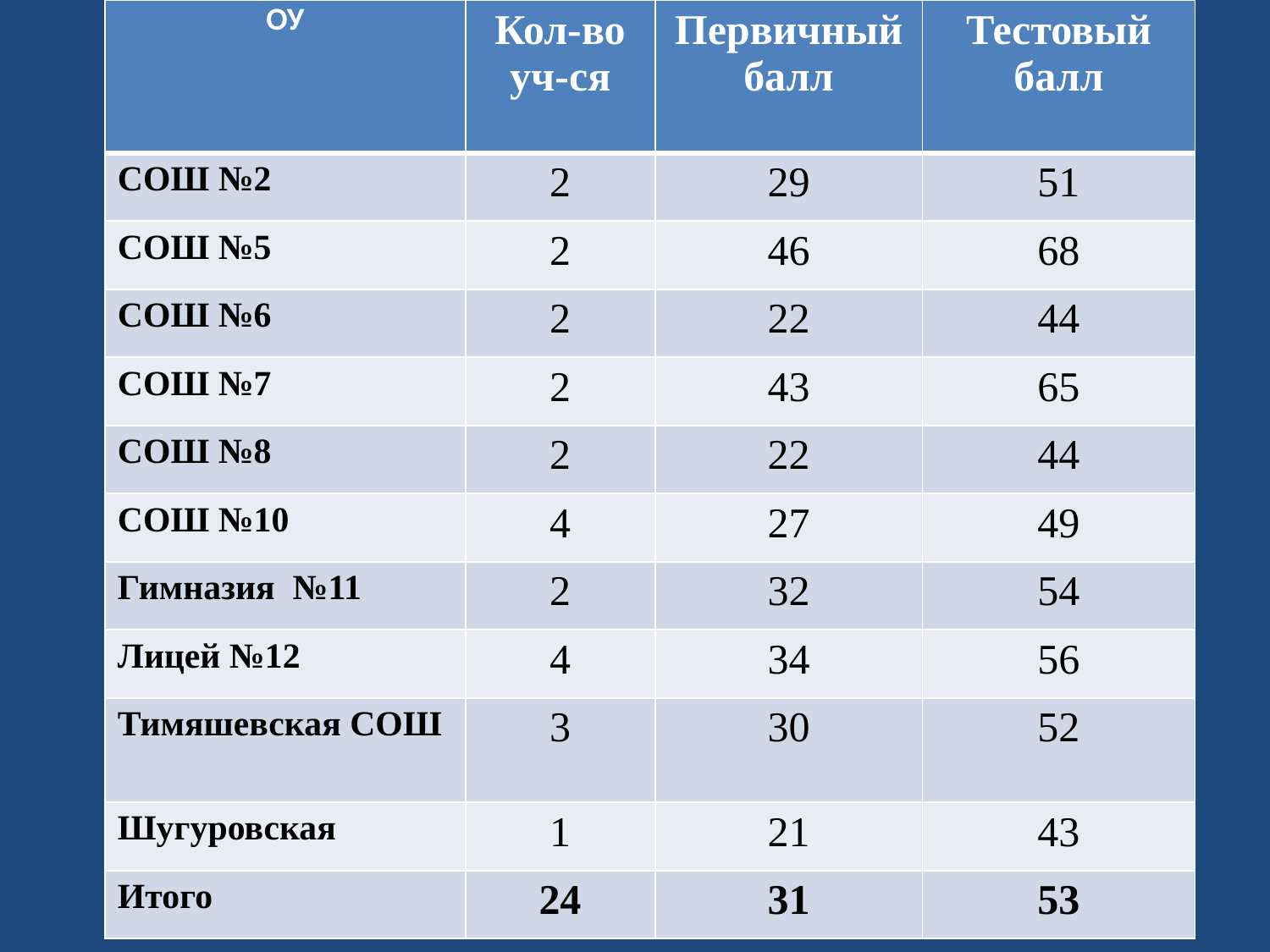

| ОУ | Кол-во уч-ся | Первичный балл | Тестовый балл |
| --- | --- | --- | --- |
| СОШ №2 | 2 | 29 | 51 |
| СОШ №5 | 2 | 46 | 68 |
| СОШ №6 | 2 | 22 | 44 |
| СОШ №7 | 2 | 43 | 65 |
| СОШ №8 | 2 | 22 | 44 |
| СОШ №10 | 4 | 27 | 49 |
| Гимназия №11 | 2 | 32 | 54 |
| Лицей №12 | 4 | 34 | 56 |
| Тимяшевская СОШ | 3 | 30 | 52 |
| Шугуровская | 1 | 21 | 43 |
| Итого | 24 | 31 | 53 |
#